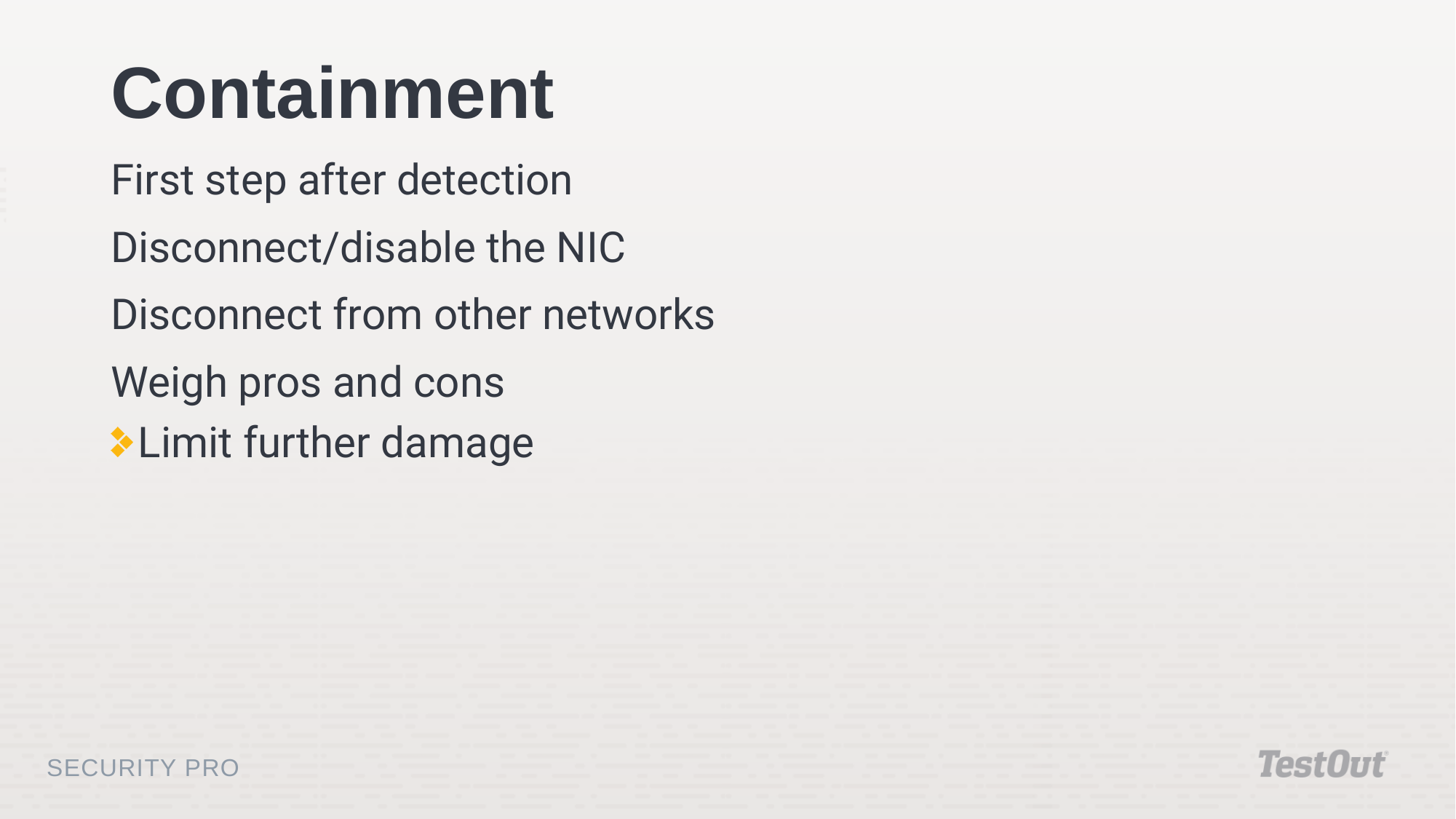

# Containment
First step after detection
Disconnect/disable the NIC
Disconnect from other networks
Weigh pros and cons
Limit further damage
Security Pro